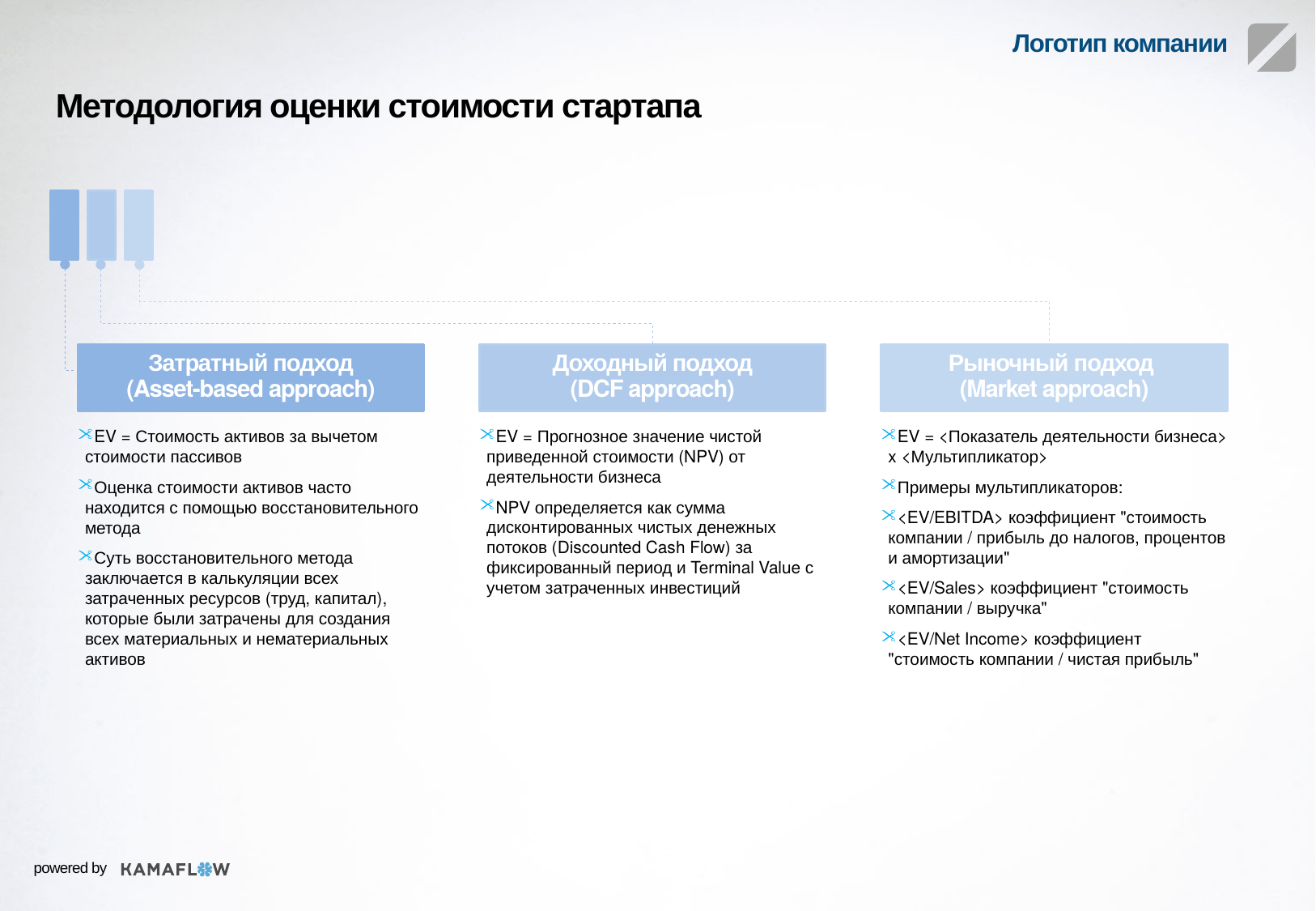

Методология оценки стоимости стартапа

Затратный подход
(Asset-based approach)
Доходный подход
(DCF approach)
Рыночный подход
(Market approach)
EV = Стоимость активов за вычетом стоимости пассивов
Оценка стоимости активов часто находится с помощью восстановительного метода
Суть восстановительного метода заключается в калькуляции всех затраченных ресурсов (труд, капитал), которые были затрачены для создания всех материальных и нематериальных активов
EV = <Показатель деятельности бизнеса> x <Мультипликатор>
Примеры мультипликаторов:
<EV/EBITDA> коэффициент "стоимость компании / прибыль до налогов, процентов и амортизации"
<EV/Sales> коэффициент "стоимость компании / выручка"
<EV/Net Income> коэффициент "стоимость компании / чистая прибыль"
EV = Прогнозное значение чистой приведенной стоимости (NPV) от деятельности бизнеса
NPV определяется как сумма дисконтированных чистых денежных потоков (Discounted Cash Flow) за фиксированный период и Terminal Value с учетом затраченных инвестиций
1